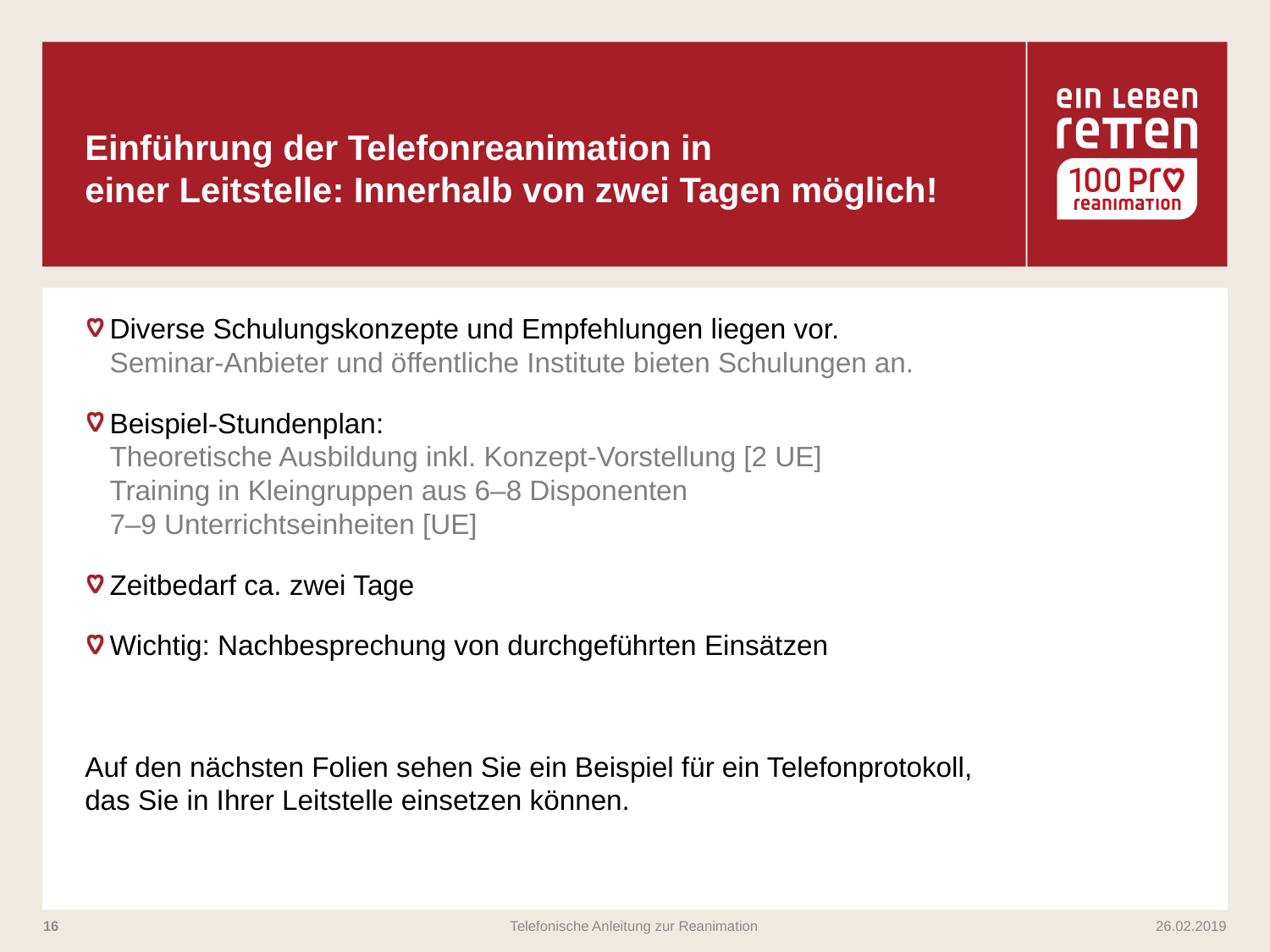

# Einführung der Telefonreanimation in einer Leitstelle: Innerhalb von zwei Tagen möglich!
Diverse Schulungskonzepte und Empfehlungen liegen vor.
Seminar-Anbieter und öffentliche Institute bieten Schulungen an.
Beispiel-Stundenplan:
Theoretische Ausbildung inkl. Konzept-Vorstellung [2 UE]
Training in Kleingruppen aus 6–8 Disponenten
7–9 Unterrichtseinheiten [UE]
Zeitbedarf ca. zwei Tage
Wichtig: Nachbesprechung von durchgeführten Einsätzen

Auf den nächsten Folien sehen Sie ein Beispiel für ein Telefonprotokoll,
das Sie in Ihrer Leitstelle einsetzen können.

16
Telefonische Anleitung zur Reanimation
26.02.2019